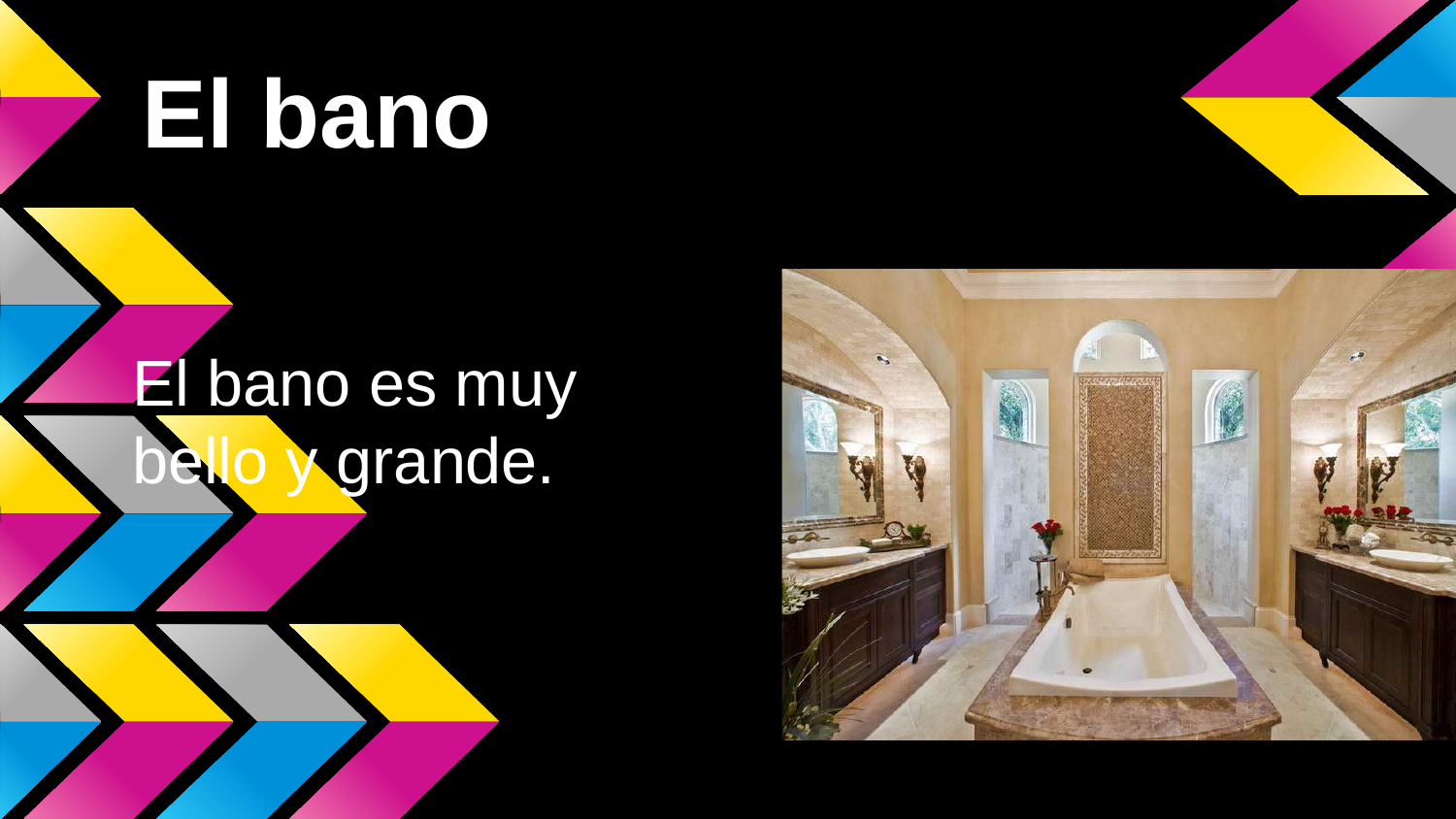

# El bano

El bano es muy bello y grande.